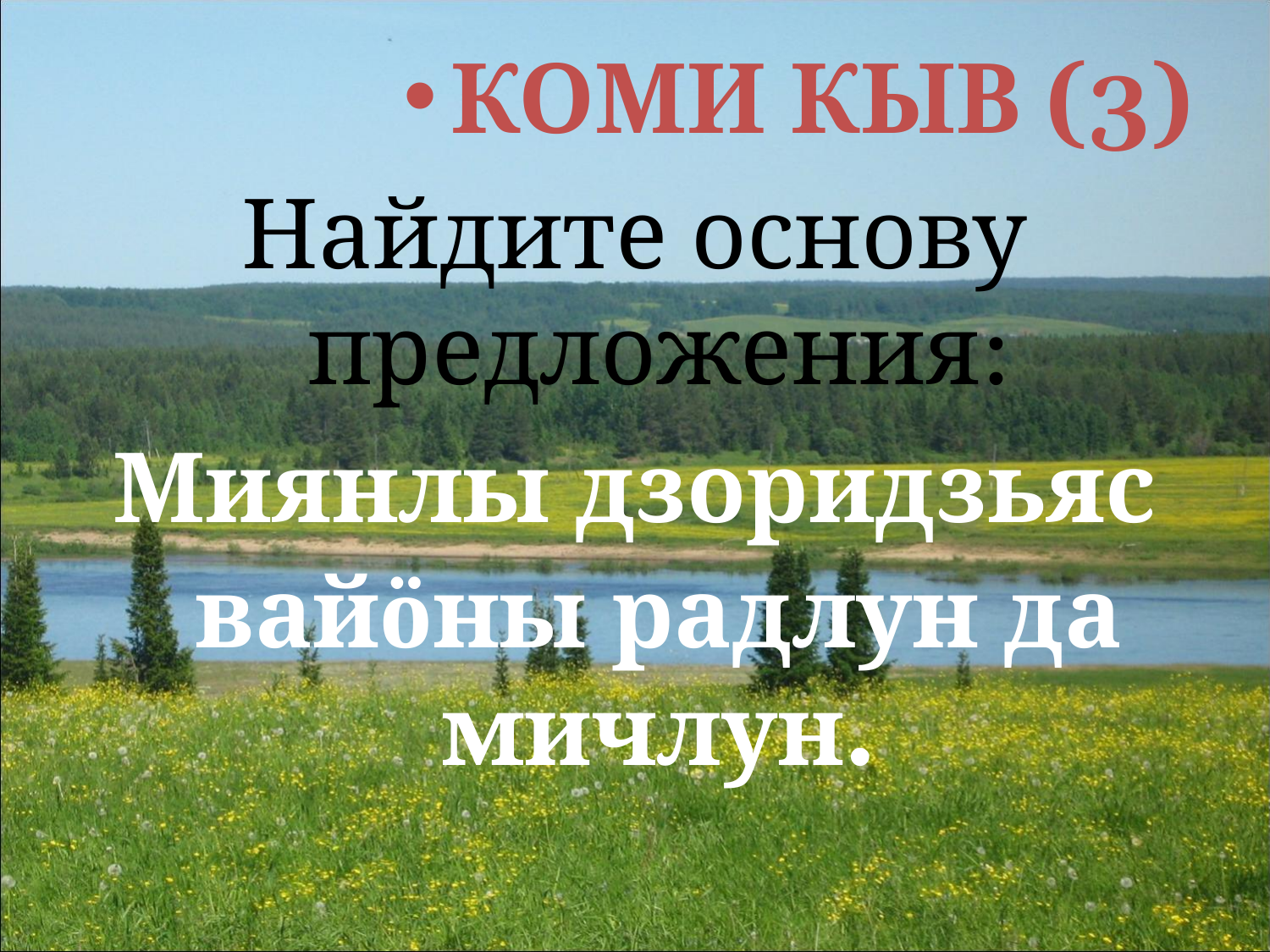

КОМИ КЫВ (3)
Найдите основу предложения:
Миянлы дзоридзьяс вайöны радлун да мичлун.